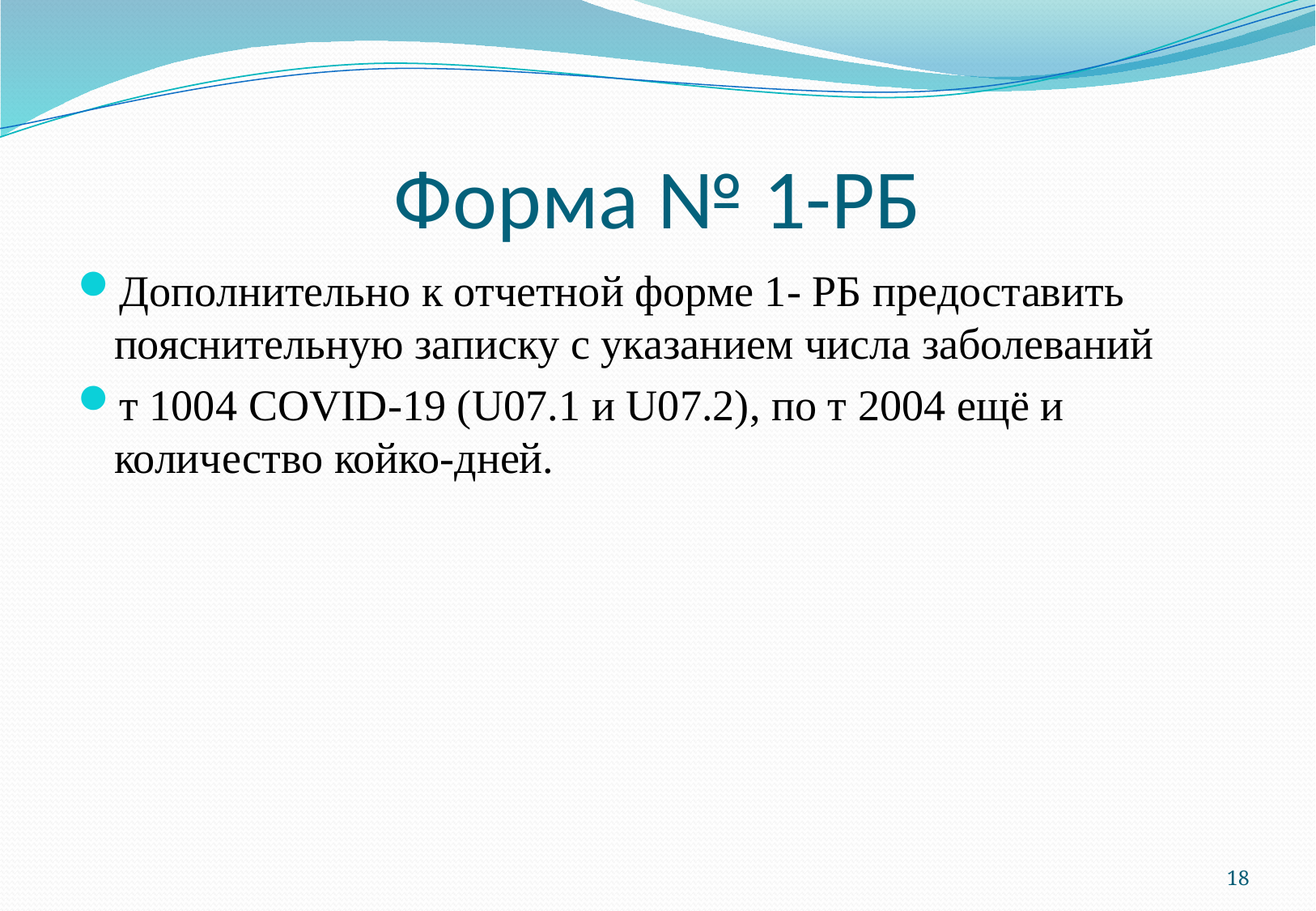

# Форма № 1-РБ
Дополнительно к отчетной форме 1- РБ предоставить пояснительную записку с указанием числа заболеваний
т 1004 COVID-19 (U07.1 и U07.2), по т 2004 ещё и количество койко-дней.

18